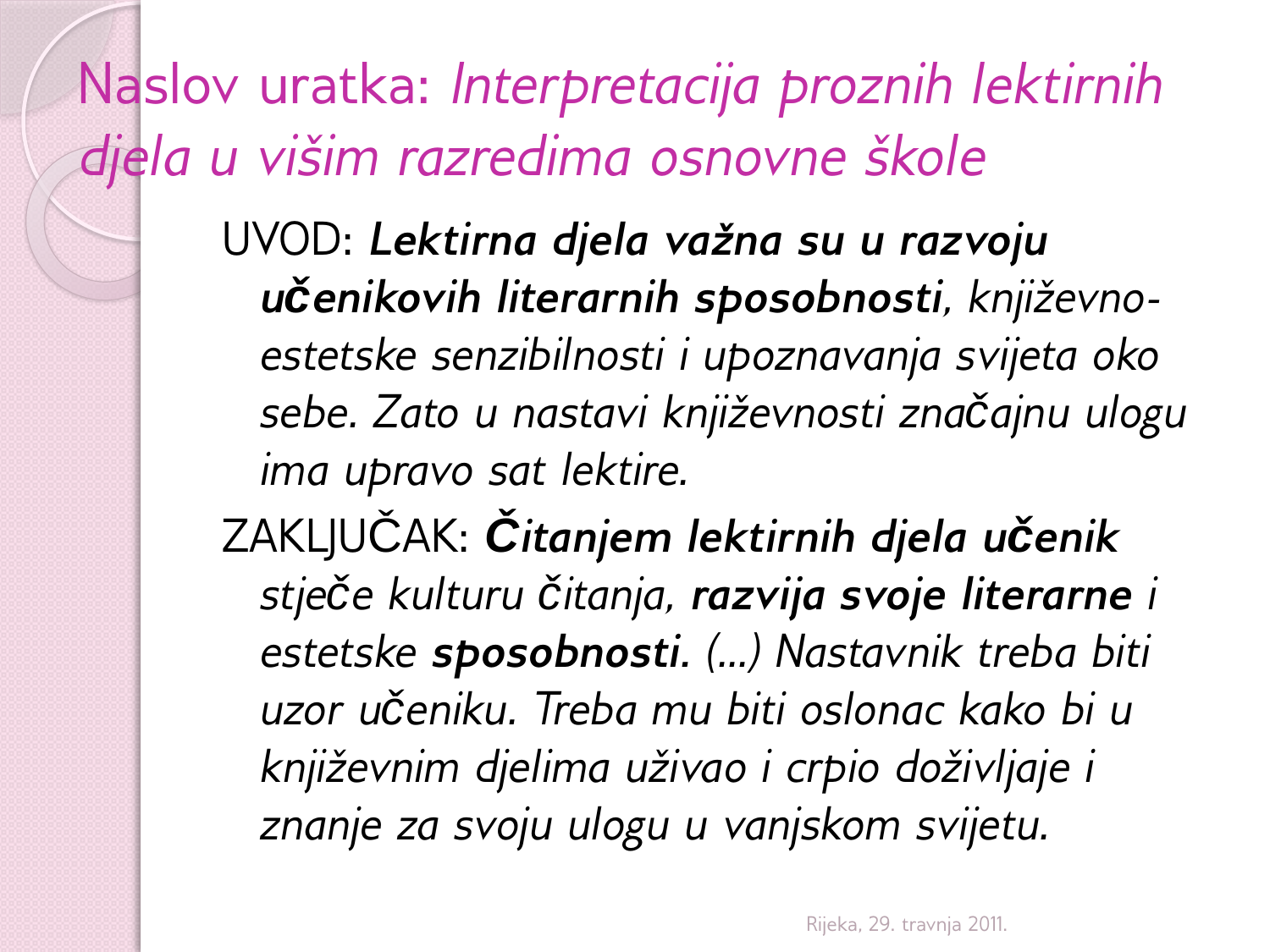

# Naslov uratka: Interpretacija proznih lektirnih djela u višim razredima osnovne škole
UVOD: Lektirna djela važna su u razvoju učenikovih literarnih sposobnosti, književno-estetske senzibilnosti i upoznavanja svijeta oko sebe. Zato u nastavi književnosti značajnu ulogu ima upravo sat lektire.
ZAKLJUČAK: Čitanjem lektirnih djela učenik stječe kulturu čitanja, razvija svoje literarne i estetske sposobnosti. (...) Nastavnik treba biti uzor učeniku. Treba mu biti oslonac kako bi u književnim djelima uživao i crpio doživljaje i znanje za svoju ulogu u vanjskom svijetu.
Rijeka, 29. travnja 2011.